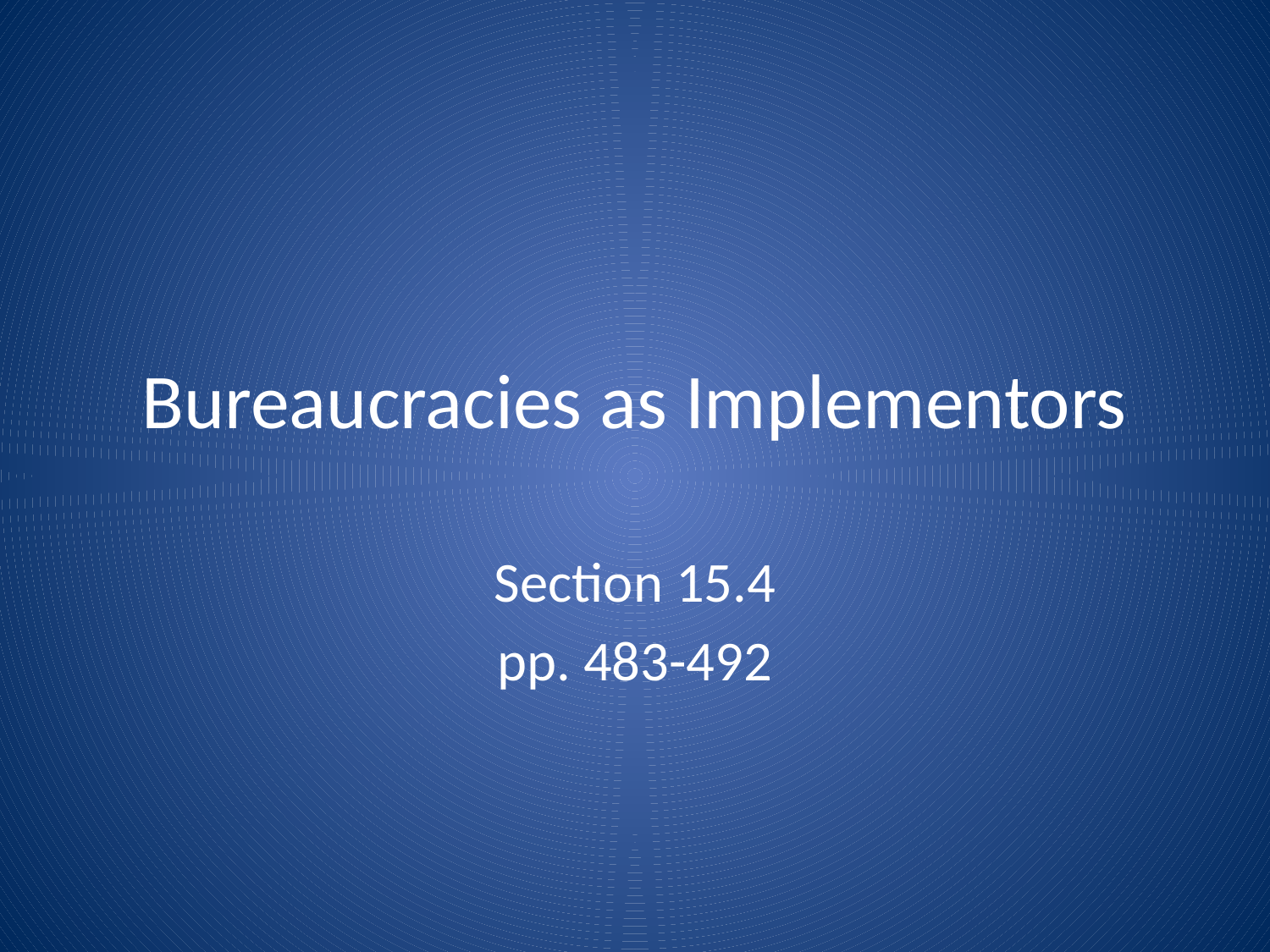

# Bureaucracies as Implementors
Section 15.4
pp. 483-492